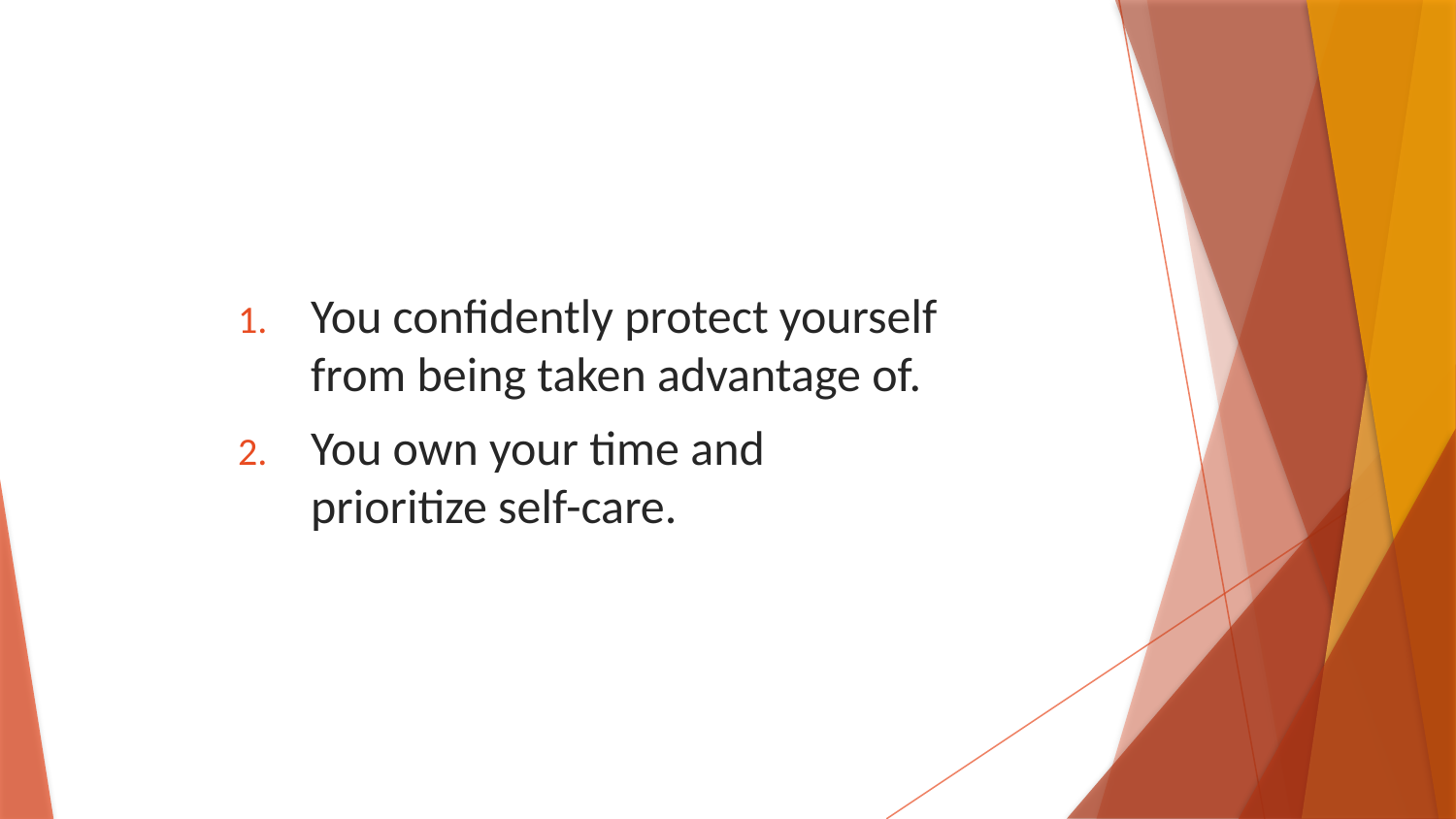

You confidently protect yourself from being taken advantage of.
You own your time and prioritize self-care.